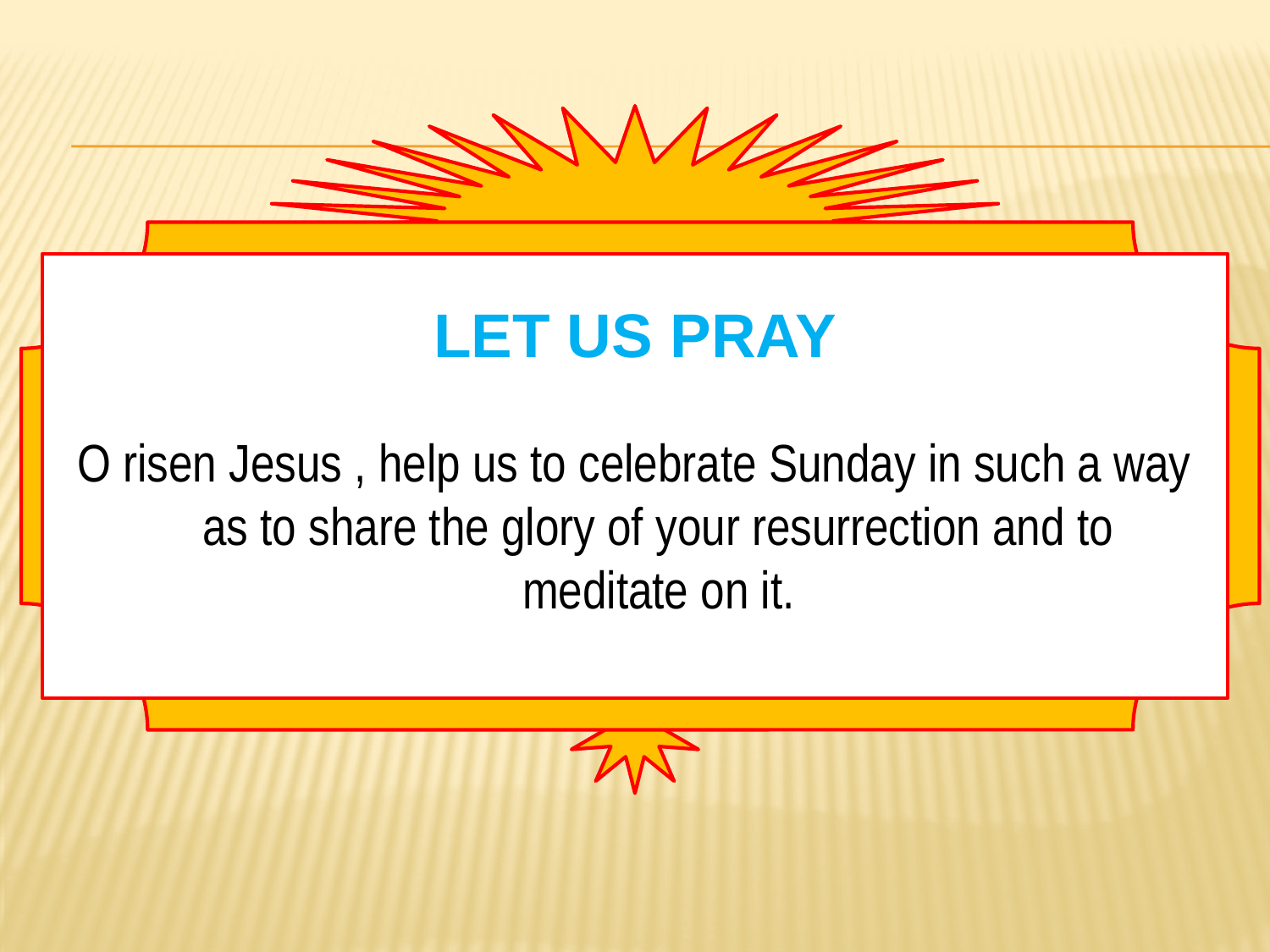

# Let us pray
O risen Jesus , help us to celebrate Sunday in such a way as to share the glory of your resurrection and to meditate on it.